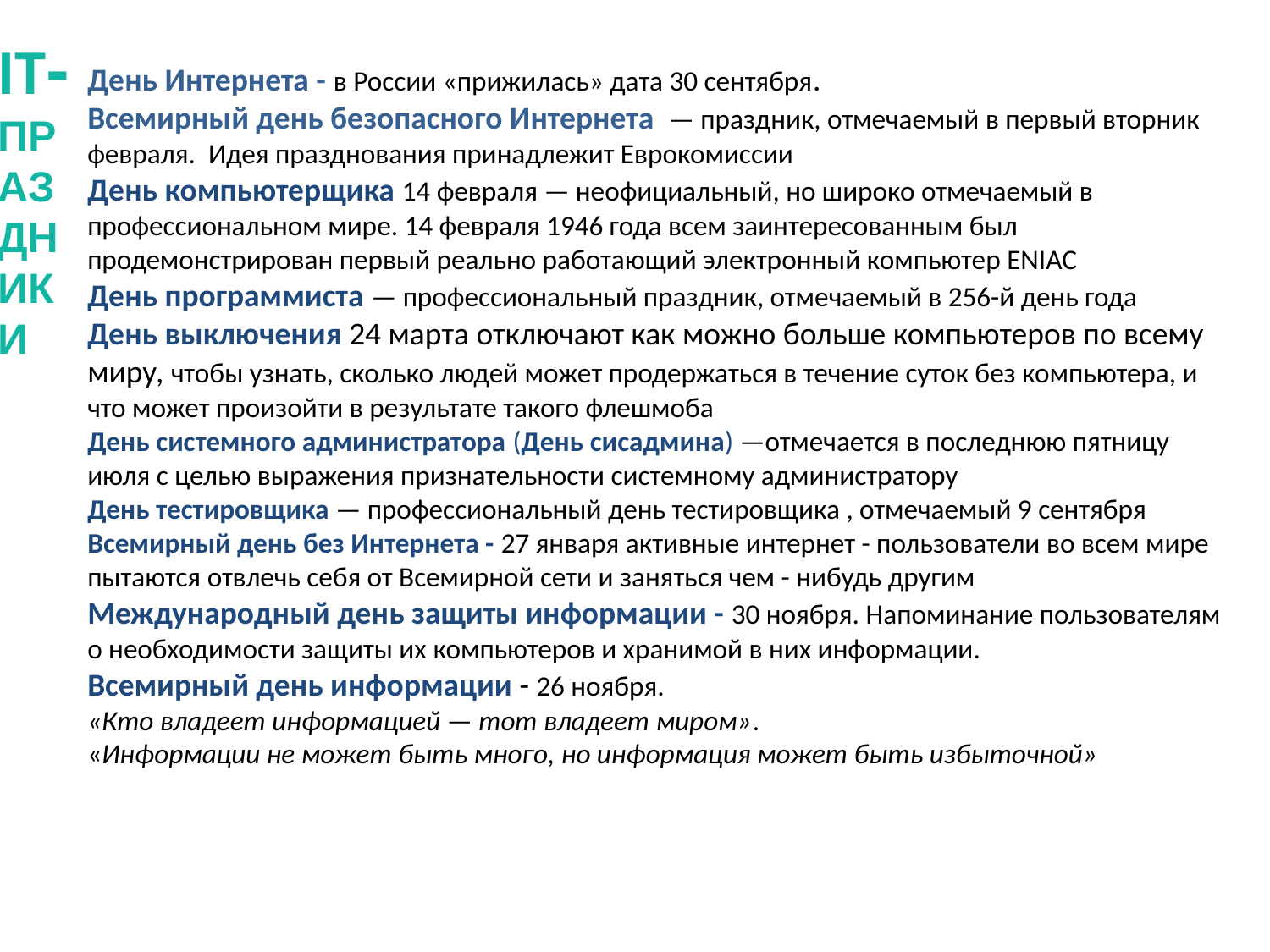

День Интернета - в России «прижилась» дата 30 сентября.
Всемирный день безопасного Интернета  — праздник, отмечаемый в первый вторник февраля.  Идея празднования принадлежит Еврокомиссии
День компьютерщика 14 февраля — неофициальный, но широко отмечаемый в профессиональном мире. 14 февраля 1946 года всем заинтересованным был продемонстрирован первый реально работающий электронный компьютер ENIAC
День программиста — профессиональный праздник, отмечаемый в 256-й день года
День выключения 24 марта отключают как можно больше компьютеров по всему миру, чтобы узнать, сколько людей может продержаться в течение суток без компьютера, и что может произойти в результате такого флешмоба
День системного администратора (День сисадмина) —отмечается в последнюю пятницу июля с целью выражения признательности системному администратору
День тестировщика — профессиональный день тестировщика , отмечаемый 9 сентября
Всемирный день без Интернета - 27 января активные интернет - пользователи во всем мире пытаются отвлечь себя от Всемирной сети и заняться чем - нибудь другим
Международный день защиты информации - 30 ноября. Напоминание пользователям о необходимости защиты их компьютеров и хранимой в них информации.
Всемирный день информации - 26 ноября.
«Кто владеет информацией — тот владеет миром».
«Информации не может быть много, но информация может быть избыточной»

IT-праздники